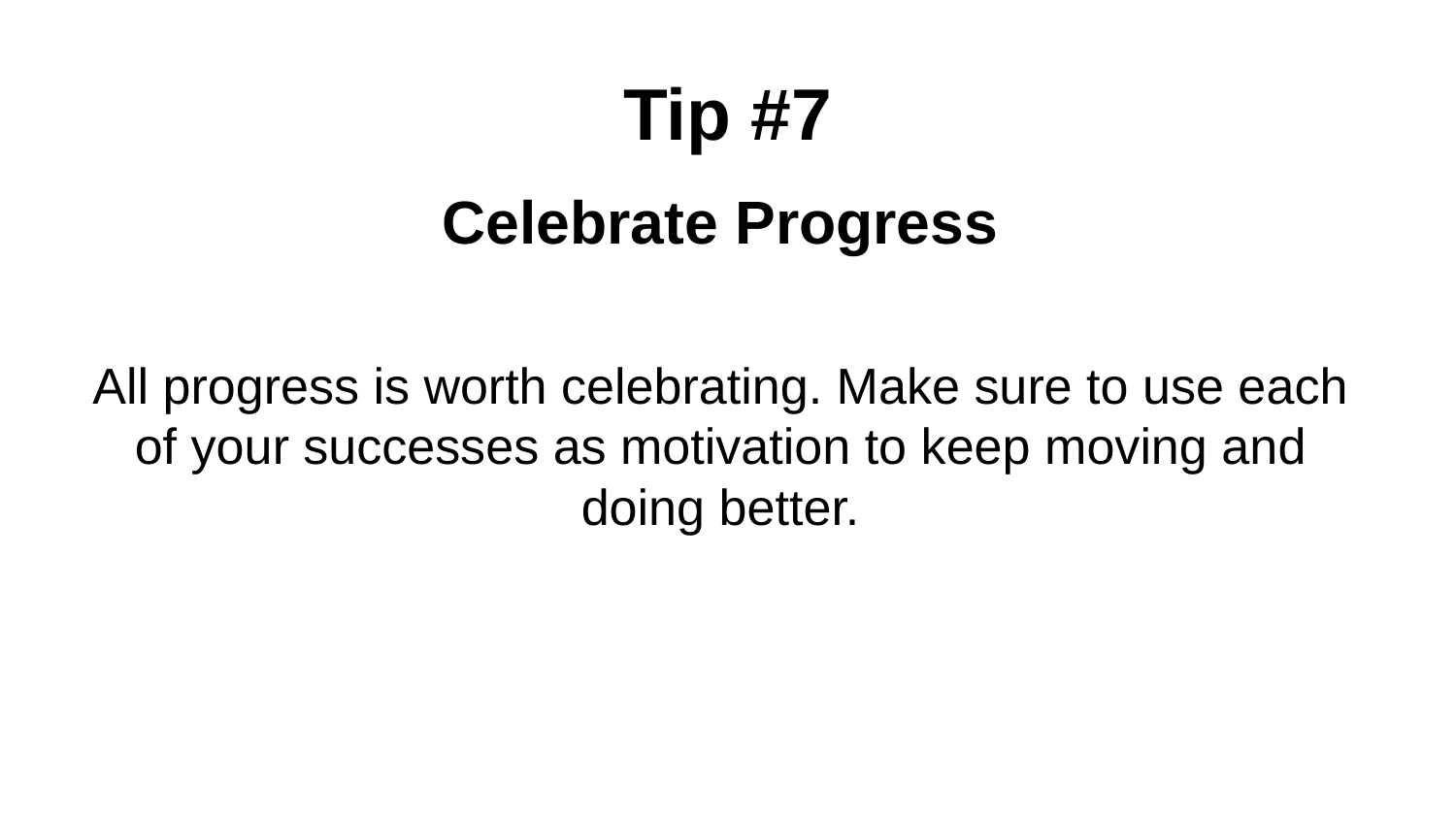

# Tip #7

Celebrate Progress

All progress is worth celebrating. Make sure to use each of your successes as motivation to keep moving and doing better.